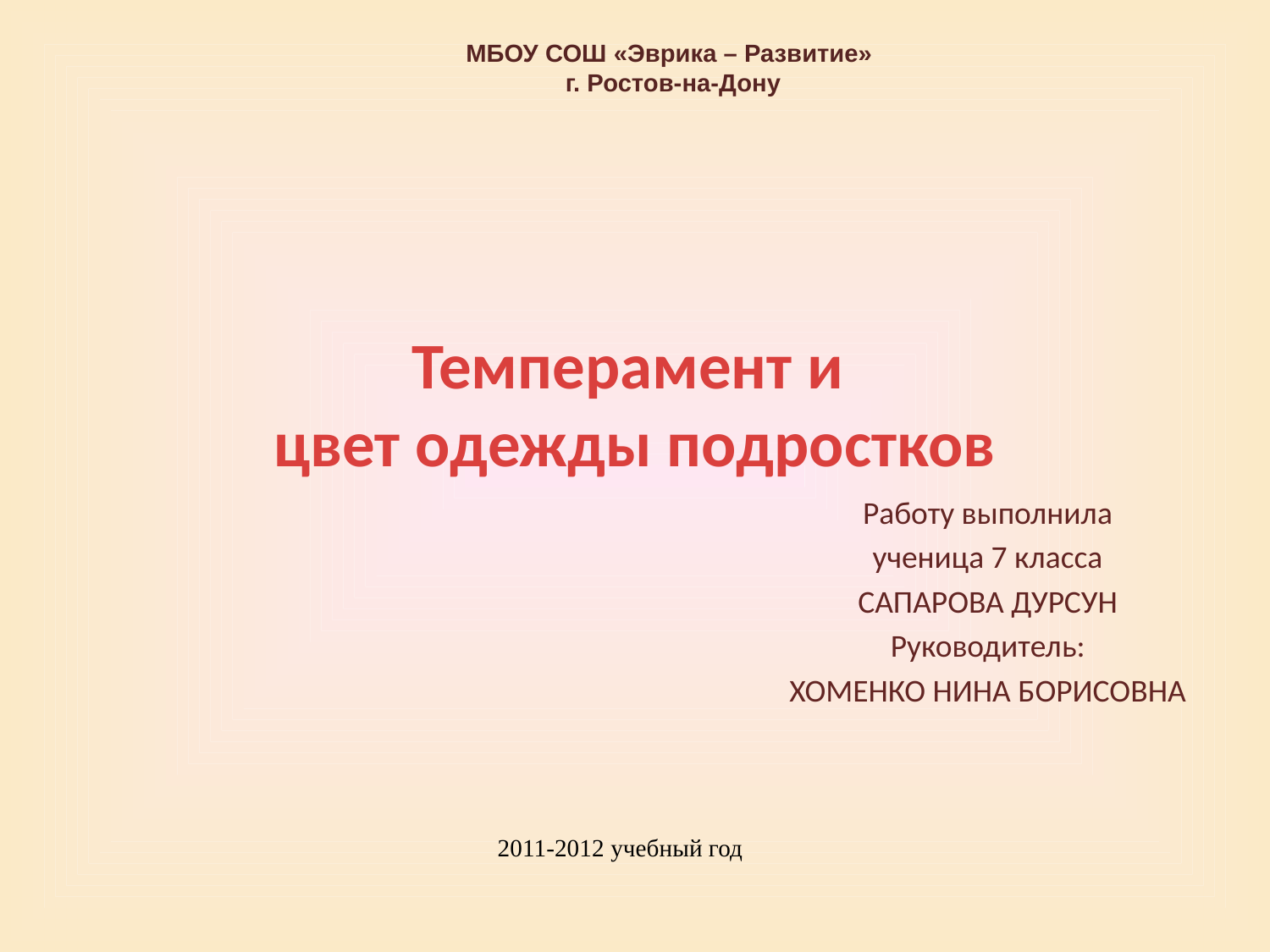

МБОУ СОШ «Эврика – Развитие»
  г. Ростов-на-Дону
Темперамент и
цвет одежды подростков
Работу выполнила
ученица 7 класса
САПАРОВА ДУРСУН
Руководитель:
ХОМЕНКО НИНА БОРИСОВНА

2011-2012 учебный год